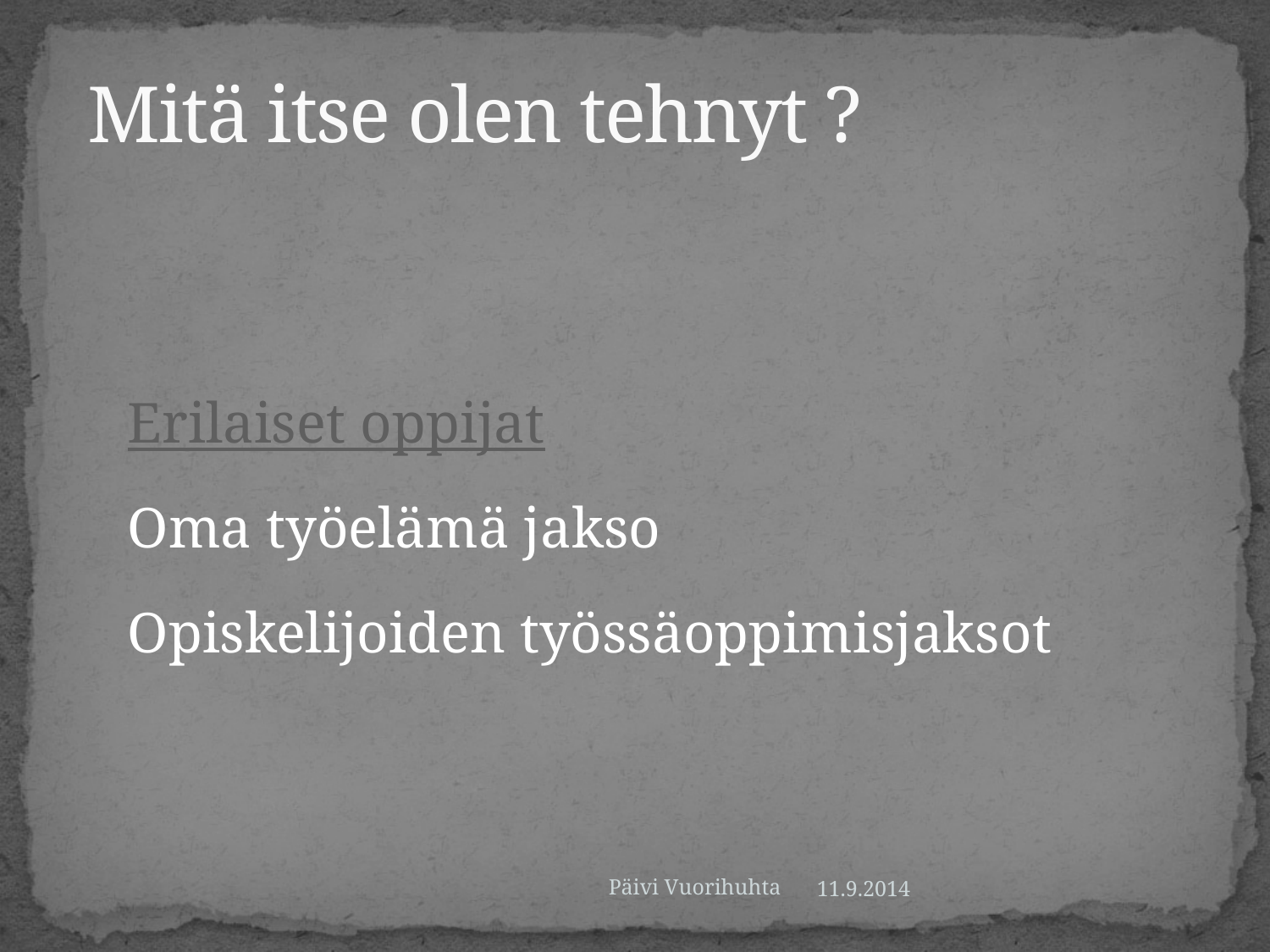

# Mitä itse olen tehnyt ?

Erilaiset oppijat
Oma työelämä jakso
Opiskelijoiden työssäoppimisjaksot

Päivi Vuorihuhta
11.9.2014